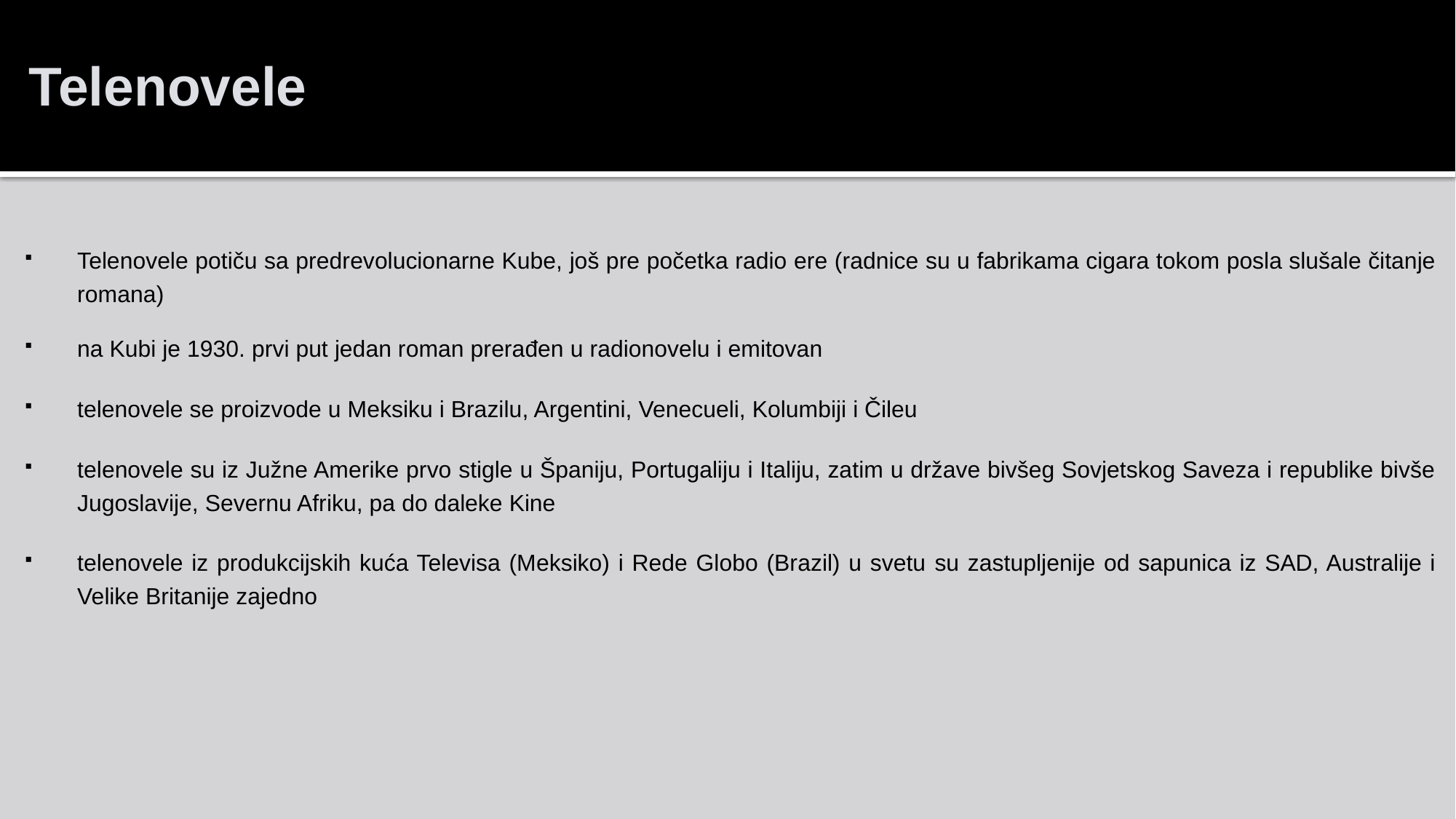

# Telenovele

Telenovele potiču sa predrevolucionarne Kube, još pre početka radio ere (radnice su u fabrikama cigara tokom posla slušale čitanje romana)

na Kubi je 1930. prvi put jedan roman prerađen u radionovelu i emitovan

telenovele se proizvode u Meksiku i Brazilu, Argentini, Venecueli, Kolumbiji i Čileu

telenovele su iz Južne Amerike prvo stigle u Španiju, Portugaliju i Italiju, zatim u države bivšeg Sovjetskog Saveza i republike bivše Jugoslavije, Severnu Afriku, pa do daleke Kine

telenovele iz produkcijskih kuća Televisa (Meksiko) i Rede Globo (Brazil) u svetu su zastupljenije od sapunica iz SAD, Australije i Velike Britanije zajedno